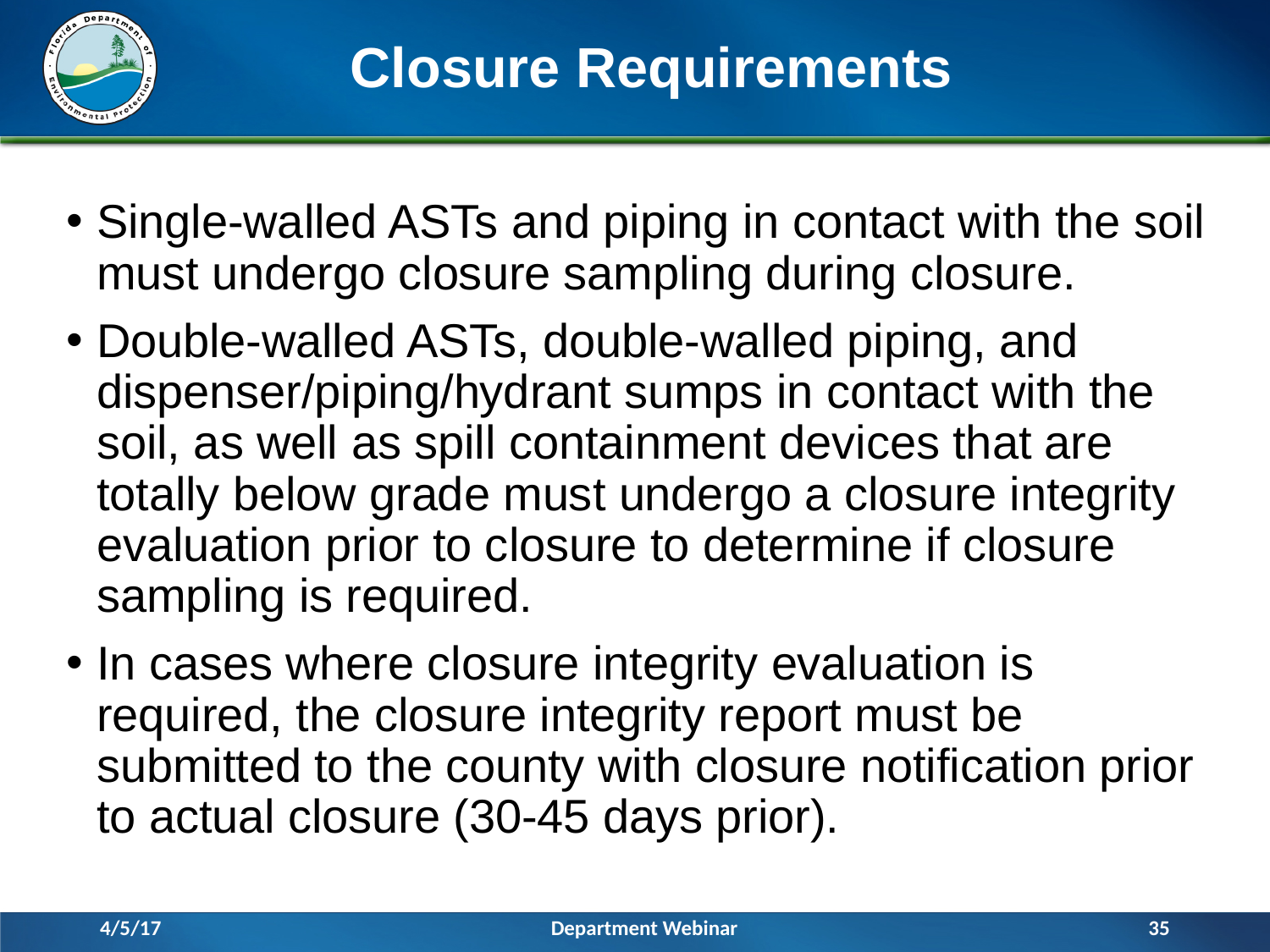

# Closure Requirements
Single-walled ASTs and piping in contact with the soil must undergo closure sampling during closure.
Double-walled ASTs, double-walled piping, and dispenser/piping/hydrant sumps in contact with the soil, as well as spill containment devices that are totally below grade must undergo a closure integrity evaluation prior to closure to determine if closure sampling is required.
In cases where closure integrity evaluation is required, the closure integrity report must be submitted to the county with closure notification prior to actual closure (30-45 days prior).
4/5/17
Department Webinar
35